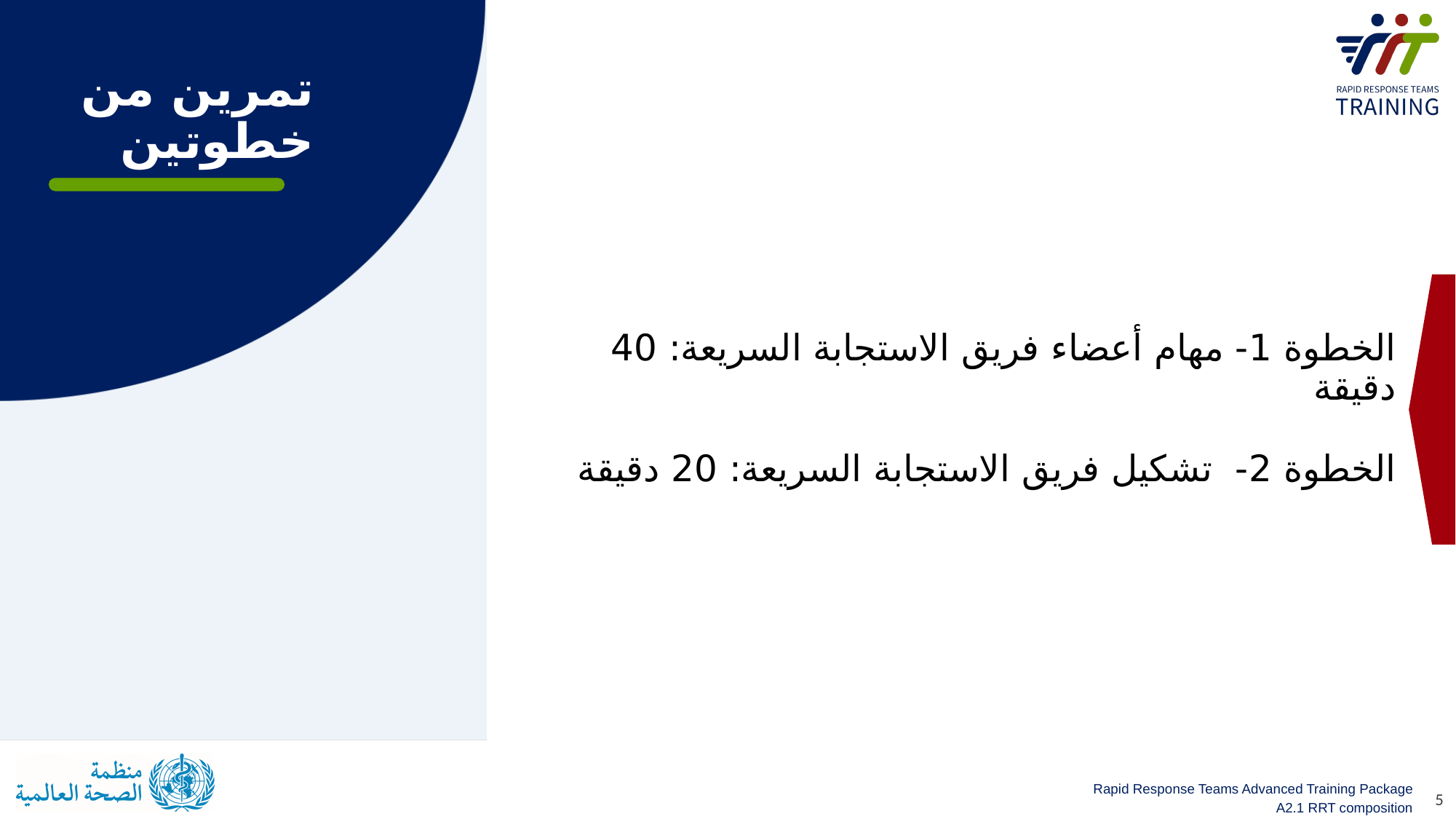

# تمرين من خطوتين
الخطوة 1- مهام أعضاء فريق الاستجابة السريعة: 40 دقيقة

الخطوة 2-  تشكيل فريق الاستجابة السريعة: 20 دقيقة

5